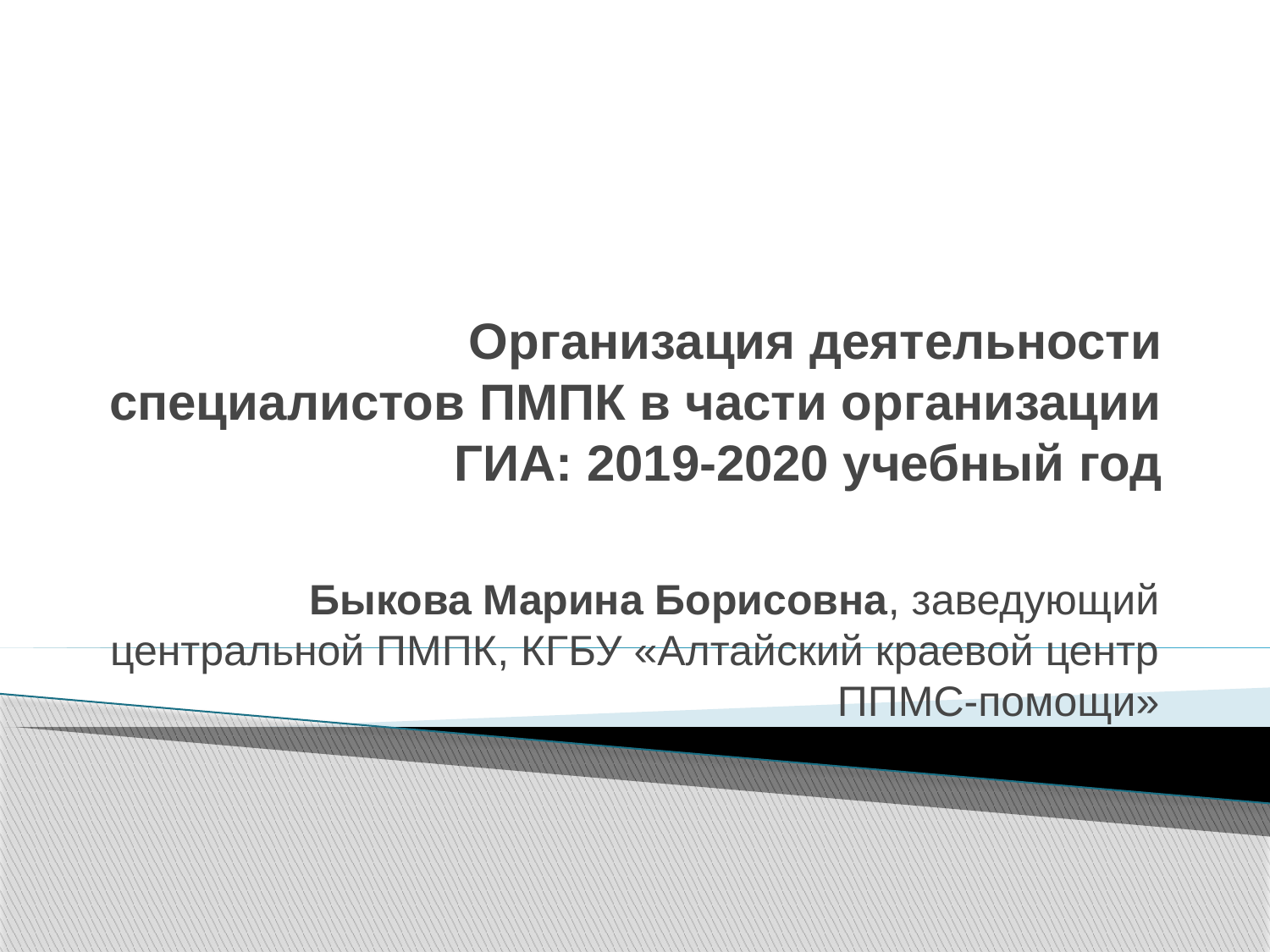

# Организация деятельности специалистов ПМПК в части организации ГИА: 2019-2020 учебный год
Быкова Марина Борисовна, заведующий центральной ПМПК, КГБУ «Алтайский краевой центр ППМС-помощи»